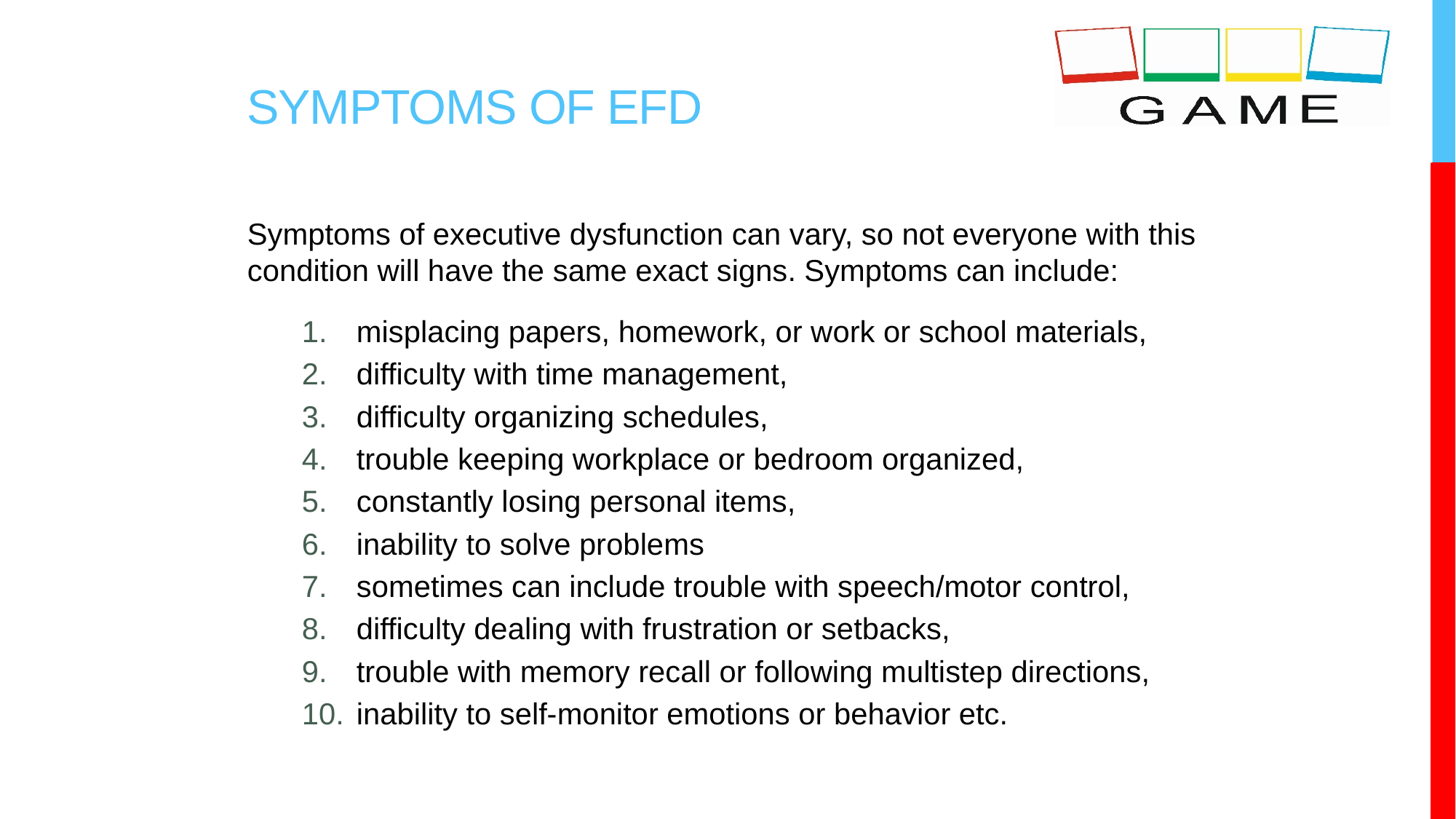

# Symptoms of EFD
Symptoms of executive dysfunction can vary, so not everyone with this condition will have the same exact signs. Symptoms can include:
misplacing papers, homework, or work or school materials,
difficulty with time management,
difficulty organizing schedules,
trouble keeping workplace or bedroom organized,
constantly losing personal items,
inability to solve problems
sometimes can include trouble with speech/motor control,
difficulty dealing with frustration or setbacks,
trouble with memory recall or following multistep directions,
inability to self-monitor emotions or behavior etc.